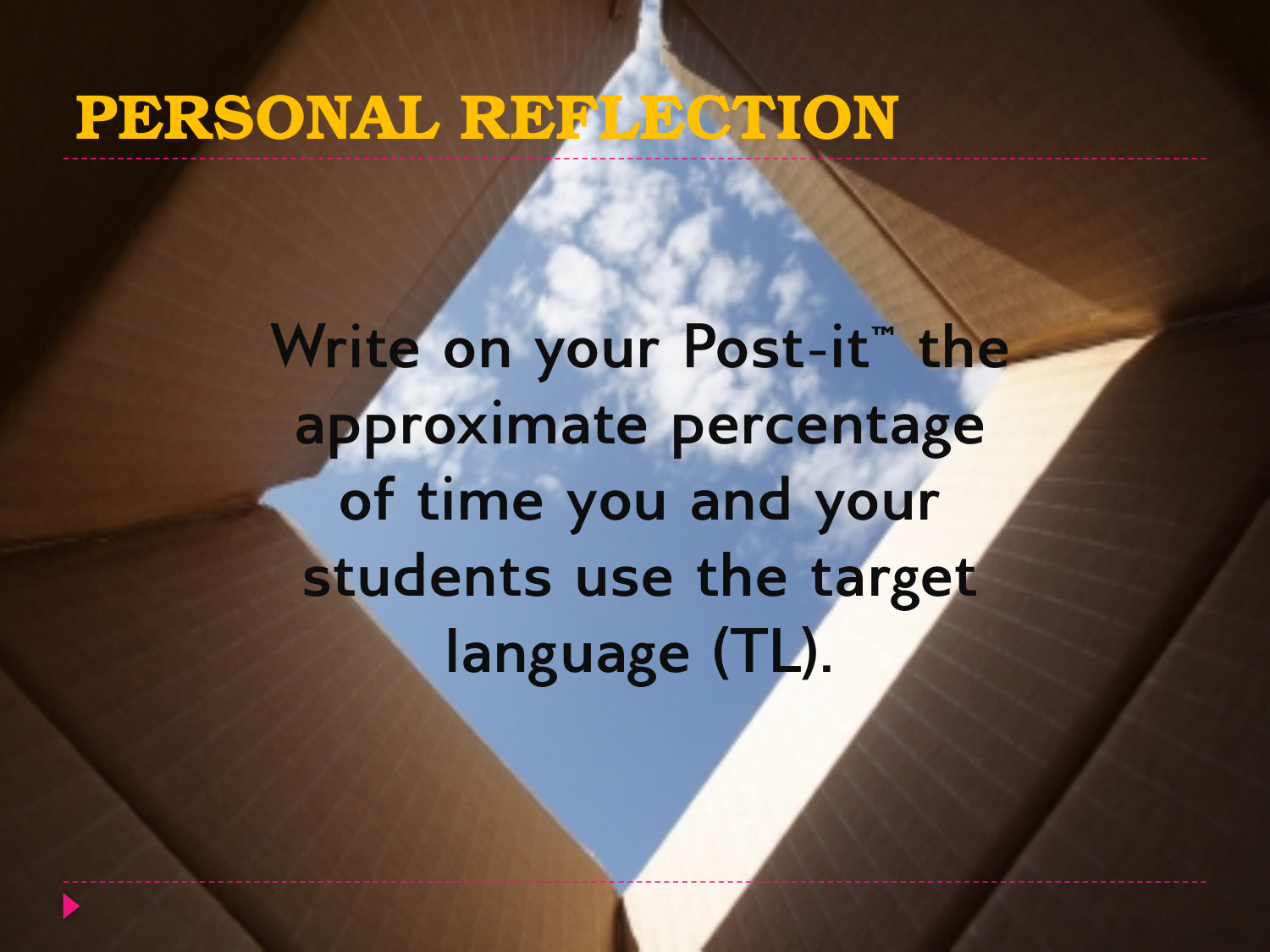

# PERSONAL REFLECTION
Write on your Post-it™ the approximate percentage of time you and your students use the target language (TL).